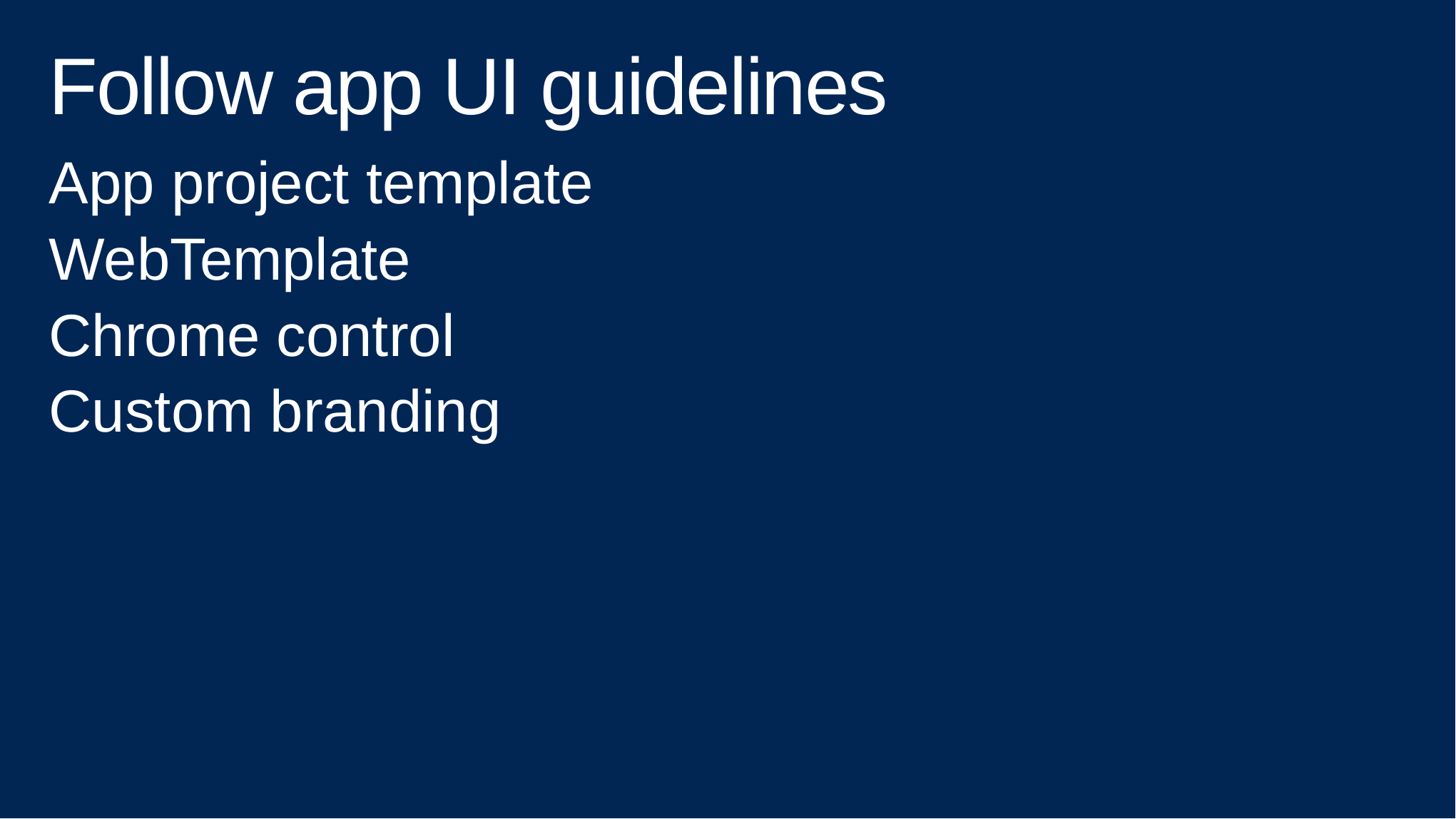

# Follow app UI guidelines
App project template
WebTemplate
Chrome control
Custom branding